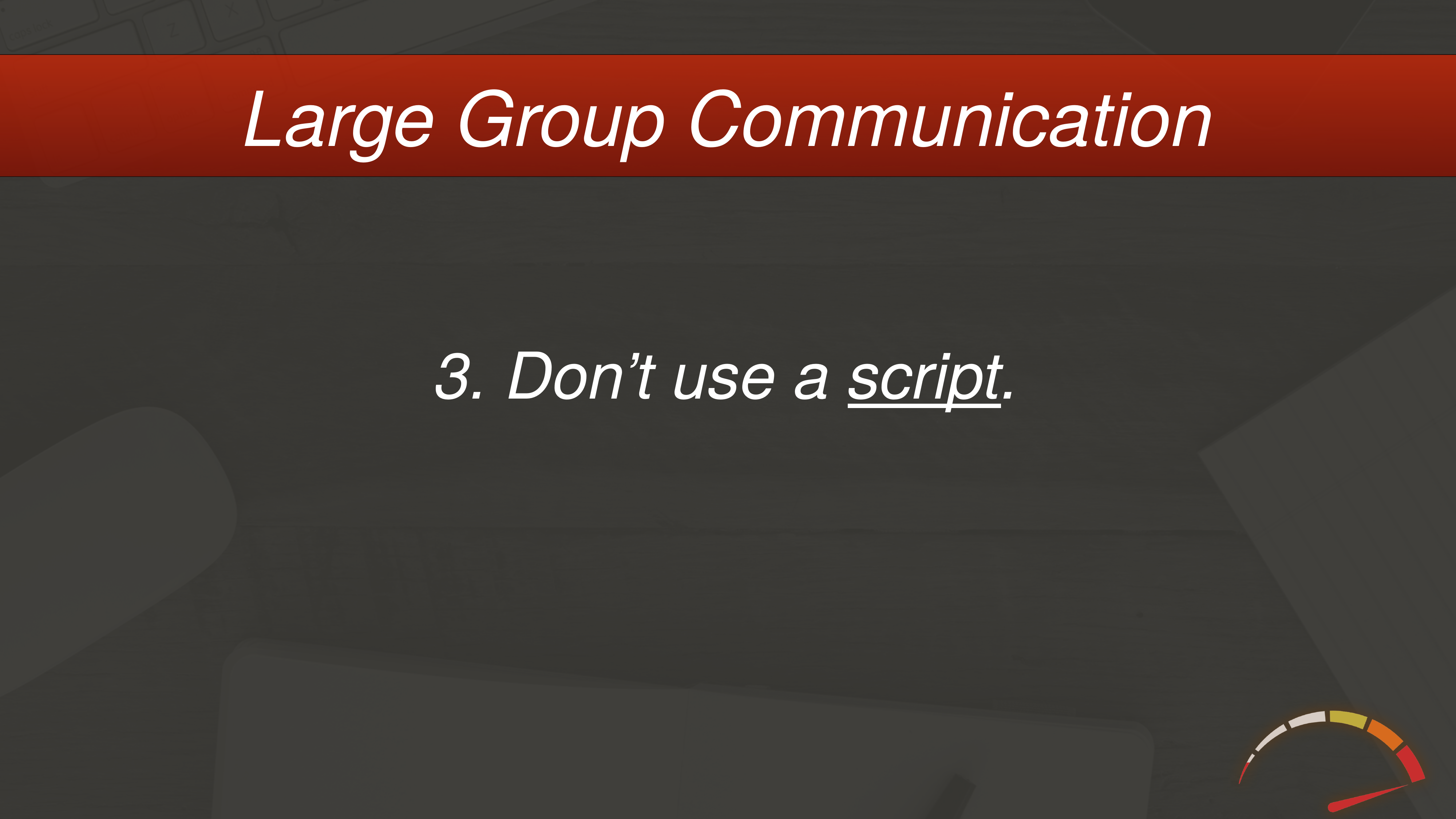

Large Group Communication
3. Don’t use a script.